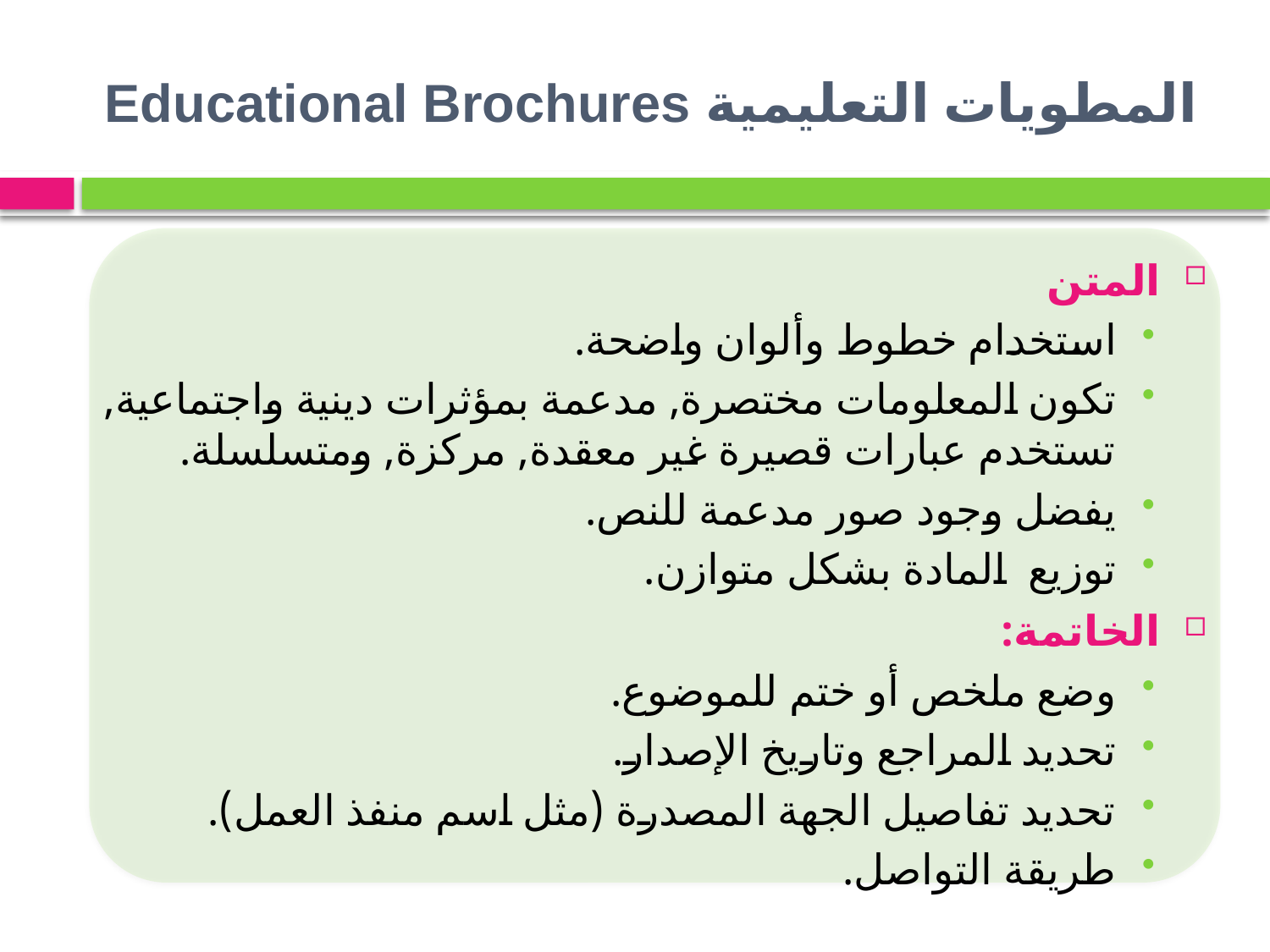

# المطويات التعليمية Educational Brochures

المتن
استخدام خطوط وألوان واضحة.
تكون المعلومات مختصرة, مدعمة بمؤثرات دينية واجتماعية, تستخدم عبارات قصيرة غير معقدة, مركزة, ومتسلسلة.
يفضل وجود صور مدعمة للنص.
توزيع  المادة بشكل متوازن.
الخاتمة:
وضع ملخص أو ختم للموضوع.
تحديد المراجع وتاريخ الإصدار.
تحديد تفاصيل الجهة المصدرة (مثل اسم منفذ العمل).
طريقة التواصل.